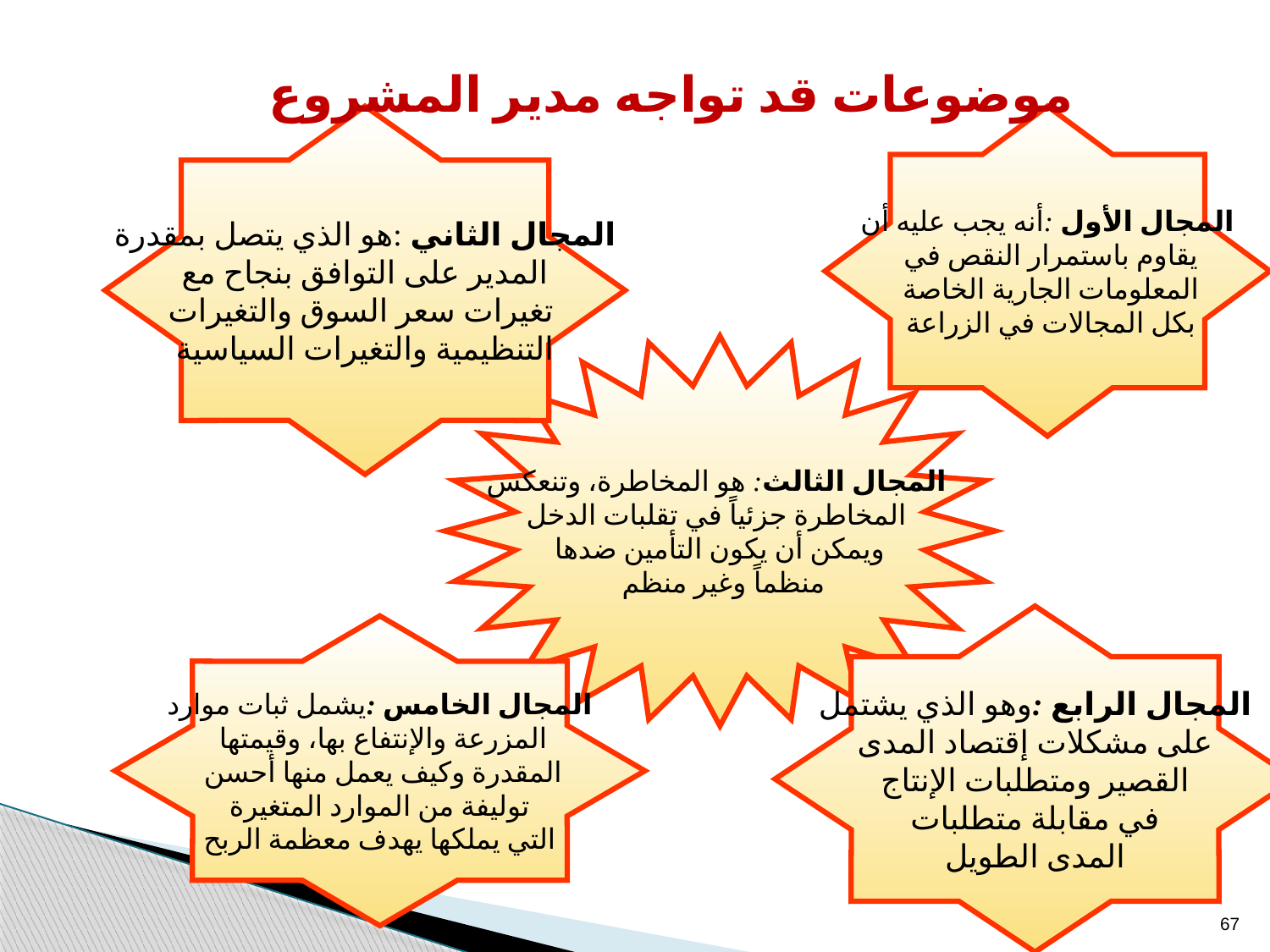

موضوعات قد تواجه مدير المشروع
المجال الثاني :هو الذي يتصل بمقدرة
 المدير على التوافق بنجاح مع
تغيرات سعر السوق والتغيرات
التنظيمية والتغيرات السياسية
المجال الأول :أنه يجب عليه أن
 يقاوم باستمرار النقص في
 المعلومات الجارية الخاصة
 بكل المجالات في الزراعة
المجال الثالث: هو المخاطرة، وتنعكس
المخاطرة جزئياً في تقلبات الدخل
ويمكن أن يكون التأمين ضدها
 منظماً وغير منظم
المجال الرابع :وهو الذي يشتمل
 على مشكلات إقتصاد المدى
القصير ومتطلبات الإنتاج
 في مقابلة متطلبات
المدى الطويل
المجال الخامس :يشمل ثبات موارد
 المزرعة والإنتفاع بها، وقيمتها
 المقدرة وكيف يعمل منها أحسن
 توليفة من الموارد المتغيرة
التي يملكها يهدف معظمة الربح
67